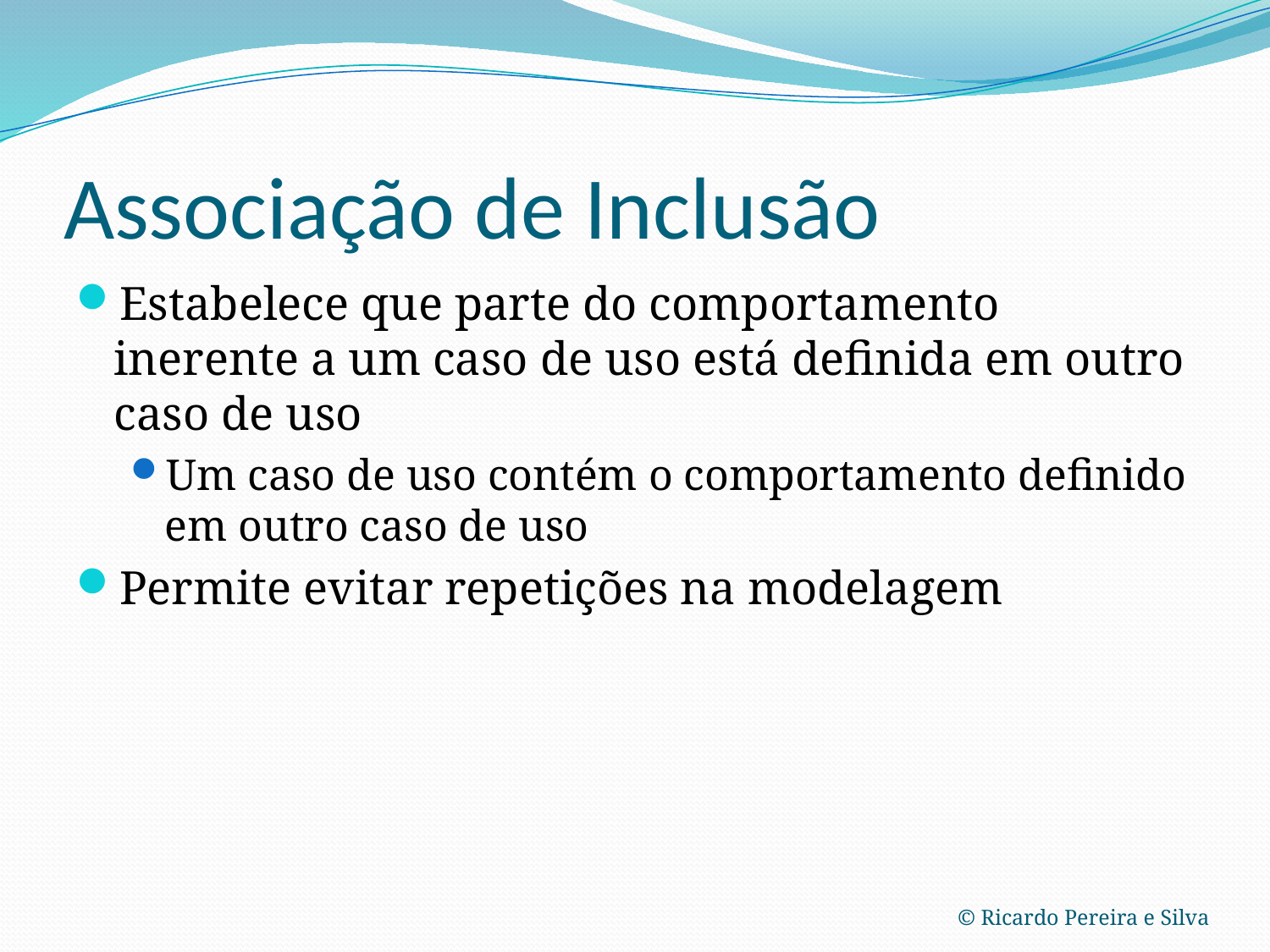

# Associação de Inclusão
Estabelece que parte do comportamento inerente a um caso de uso está definida em outro caso de uso
Um caso de uso contém o comportamento definido em outro caso de uso
Permite evitar repetições na modelagem
© Ricardo Pereira e Silva